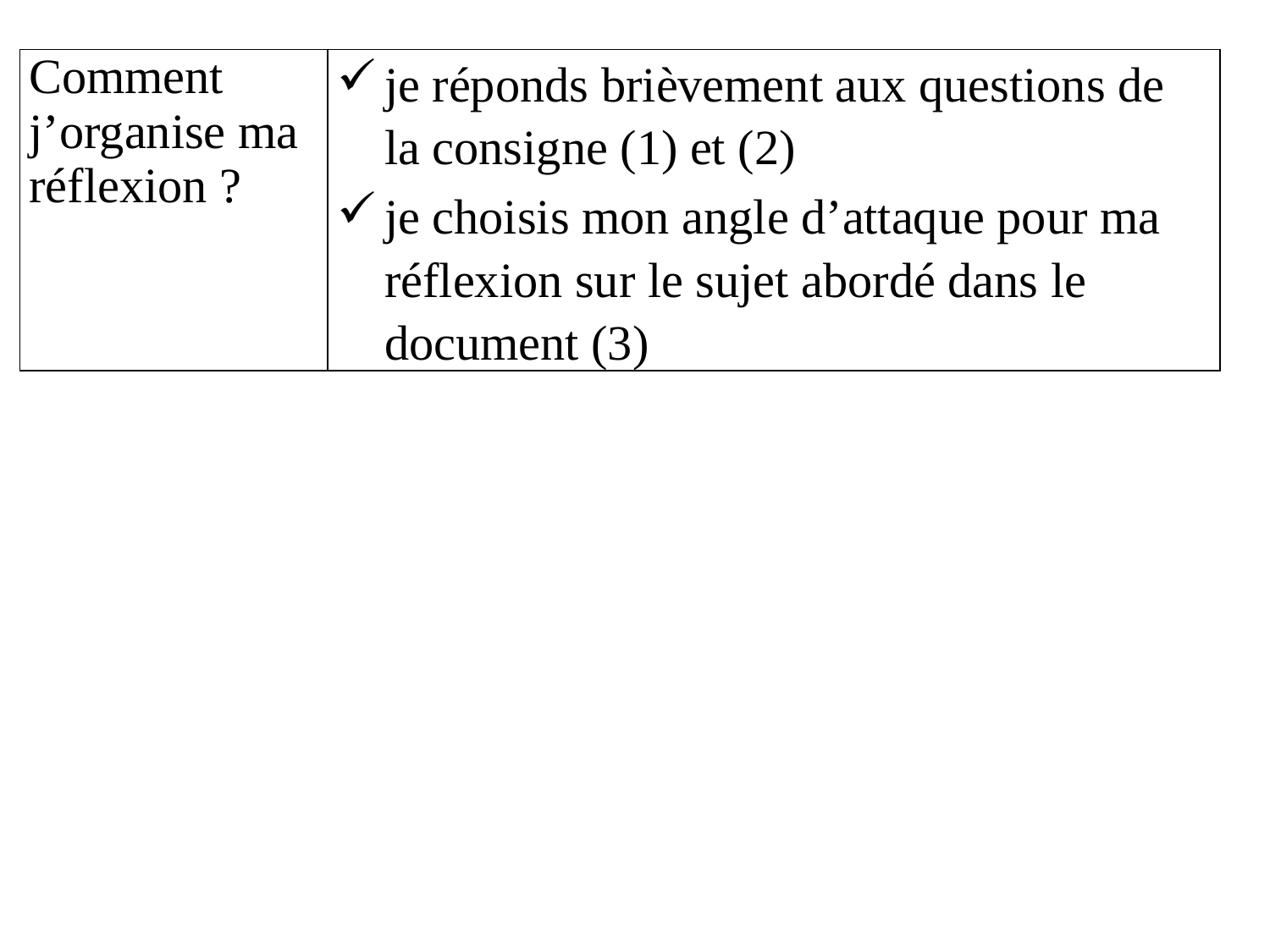

| Comment j’organise ma réflexion ? | je réponds brièvement aux questions de la consigne (1) et (2) je choisis mon angle d’attaque pour ma réflexion sur le sujet abordé dans le document (3) |
| --- | --- |